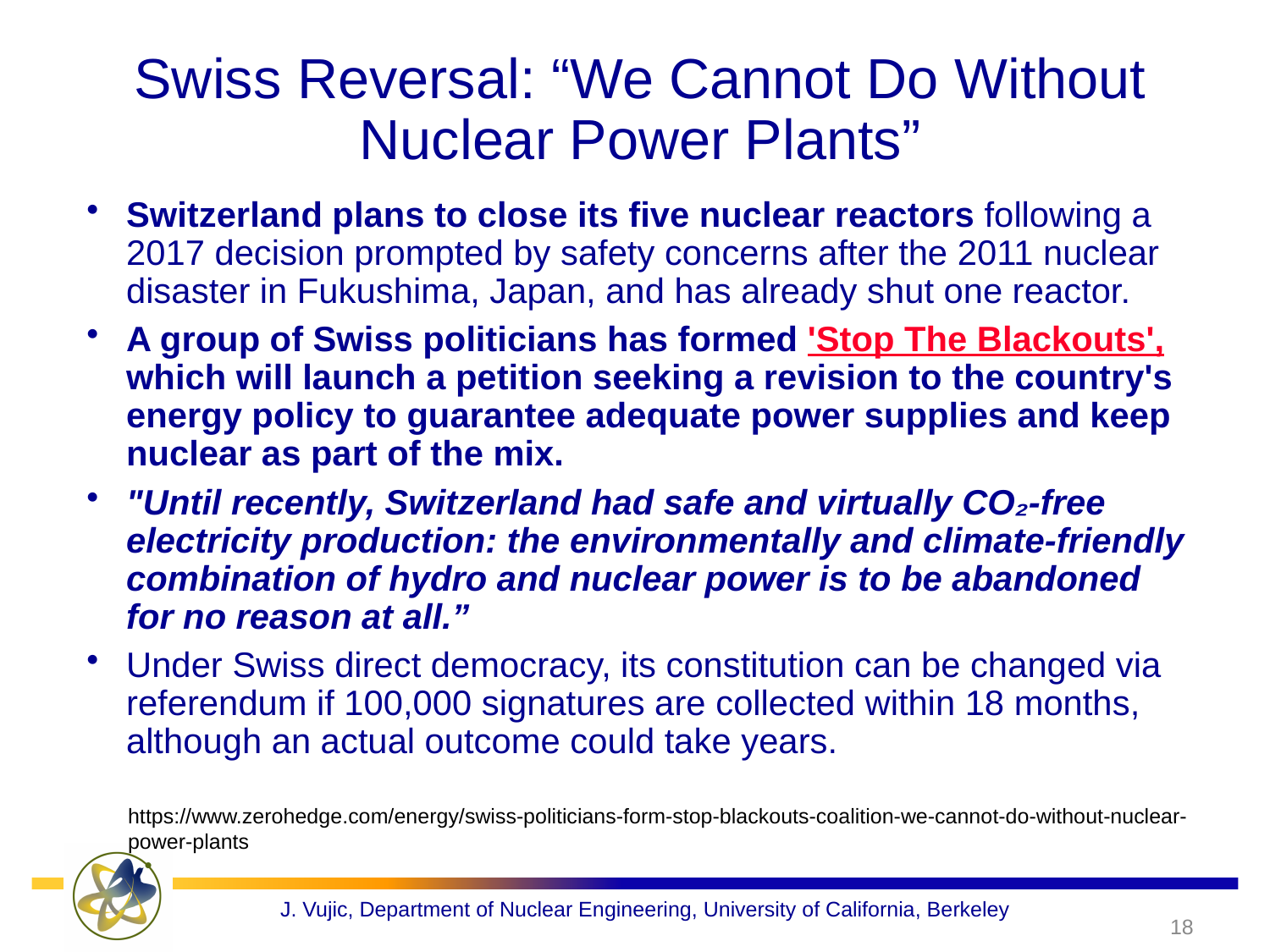

# Swiss Reversal: “We Cannot Do Without Nuclear Power Plants”
Switzerland plans to close its five nuclear reactors following a 2017 decision prompted by safety concerns after the 2011 nuclear disaster in Fukushima, Japan, and has already shut one reactor.
A group of Swiss politicians has formed 'Stop The Blackouts', which will launch a petition seeking a revision to the country's energy policy to guarantee adequate power supplies and keep nuclear as part of the mix.
"Until recently, Switzerland had safe and virtually CO₂-free electricity production: the environmentally and climate-friendly combination of hydro and nuclear power is to be abandoned for no reason at all.”
Under Swiss direct democracy, its constitution can be changed via referendum if 100,000 signatures are collected within 18 months, although an actual outcome could take years.

https://www.zerohedge.com/energy/swiss-politicians-form-stop-blackouts-coalition-we-cannot-do-without-nuclear-power-plants
18